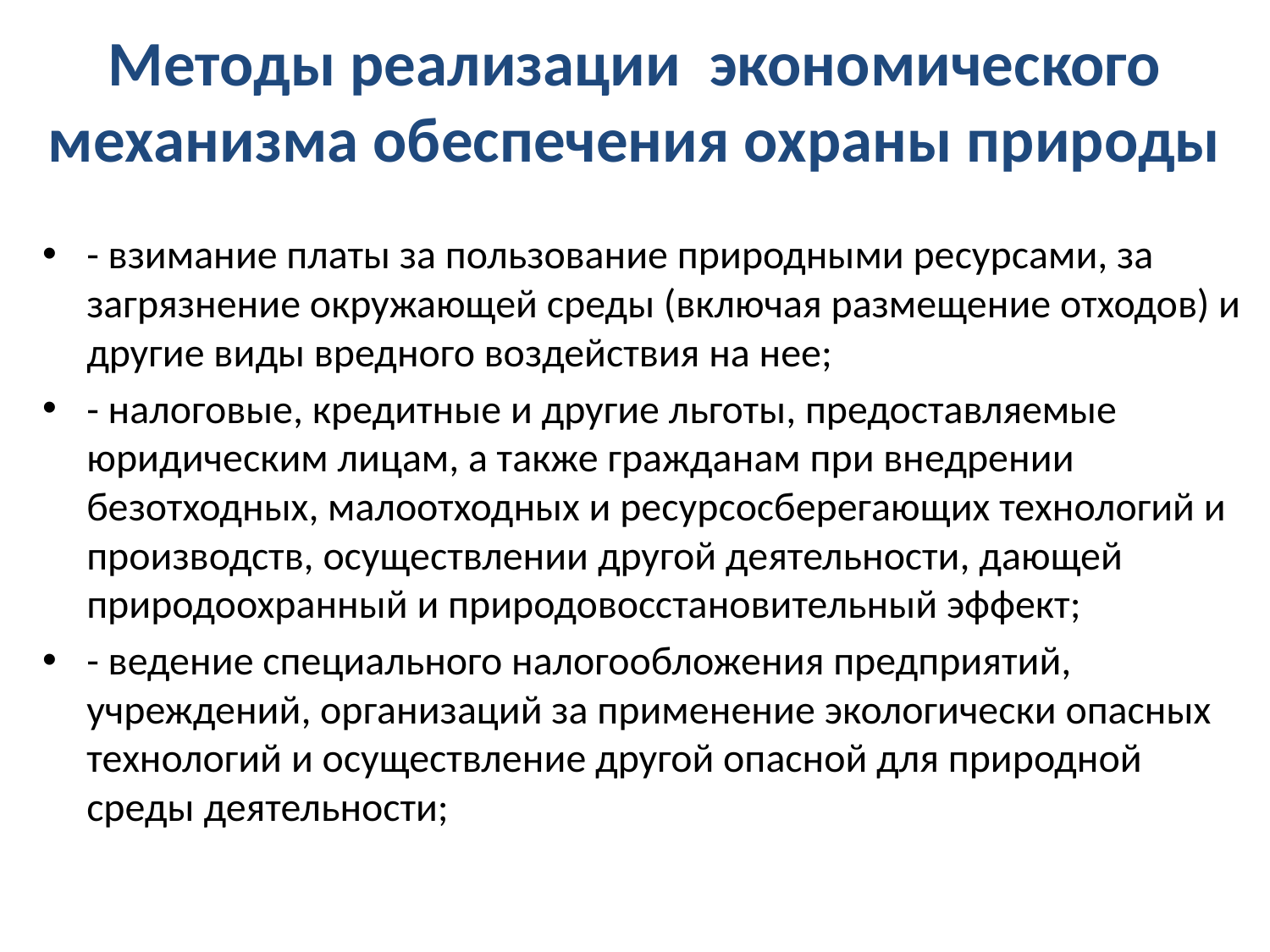

# Методы реализации  экономического механизма обеспечения охраны природы
- взимание платы за пользование природными ресурсами, за загрязнение окружающей среды (включая размещение отходов) и другие виды вредного воздействия на нее;
- налоговые, кредитные и другие льготы, предоставляемые юридическим лицам, а также гражданам при внедрении безотходных, малоотходных и ресурсосберегающих технологий и производств, осуществлении другой деятельности, дающей природоохранный и природовосстановительный эффект;
- ведение специального налогообложения предприятий, учреждений, организаций за применение экологически опасных технологий и осуществление другой опасной для природной среды деятельности;